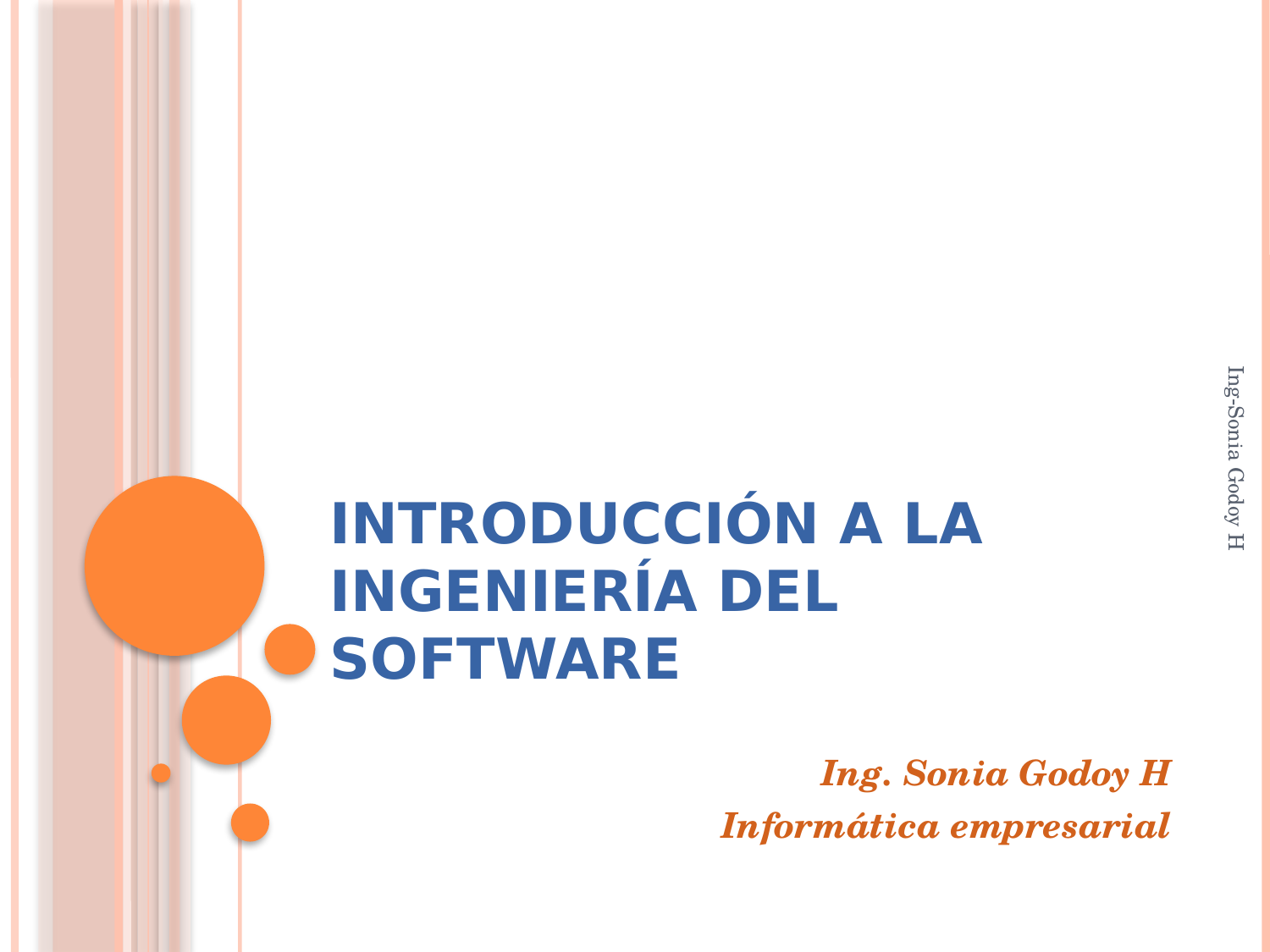

# Introducción a la Ingeniería del Software
Ing-Sonia Godoy H
Ing. Sonia Godoy H
Informática empresarial